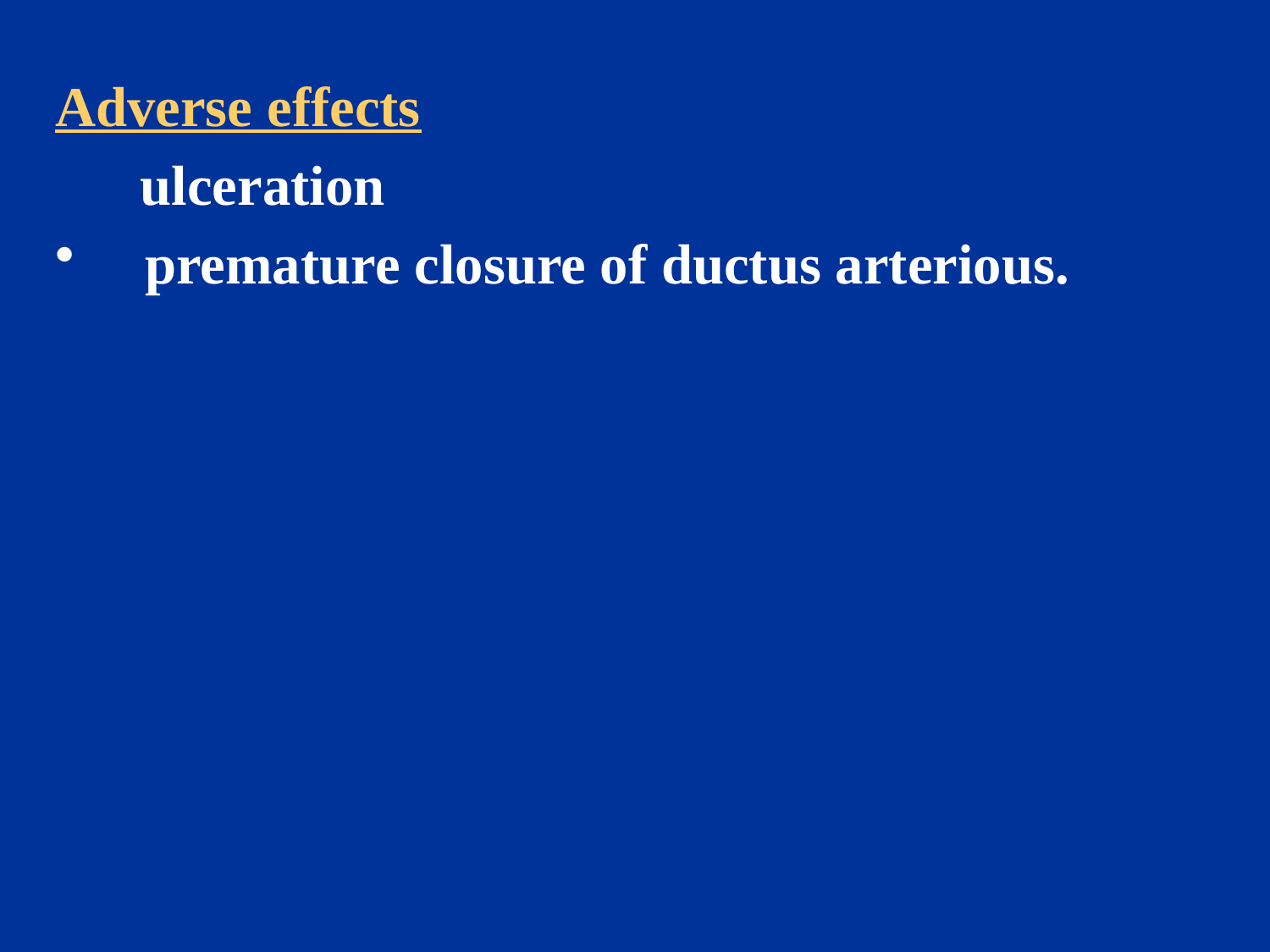

Adverse effects
      ulceration
   premature closure of ductus arterious.